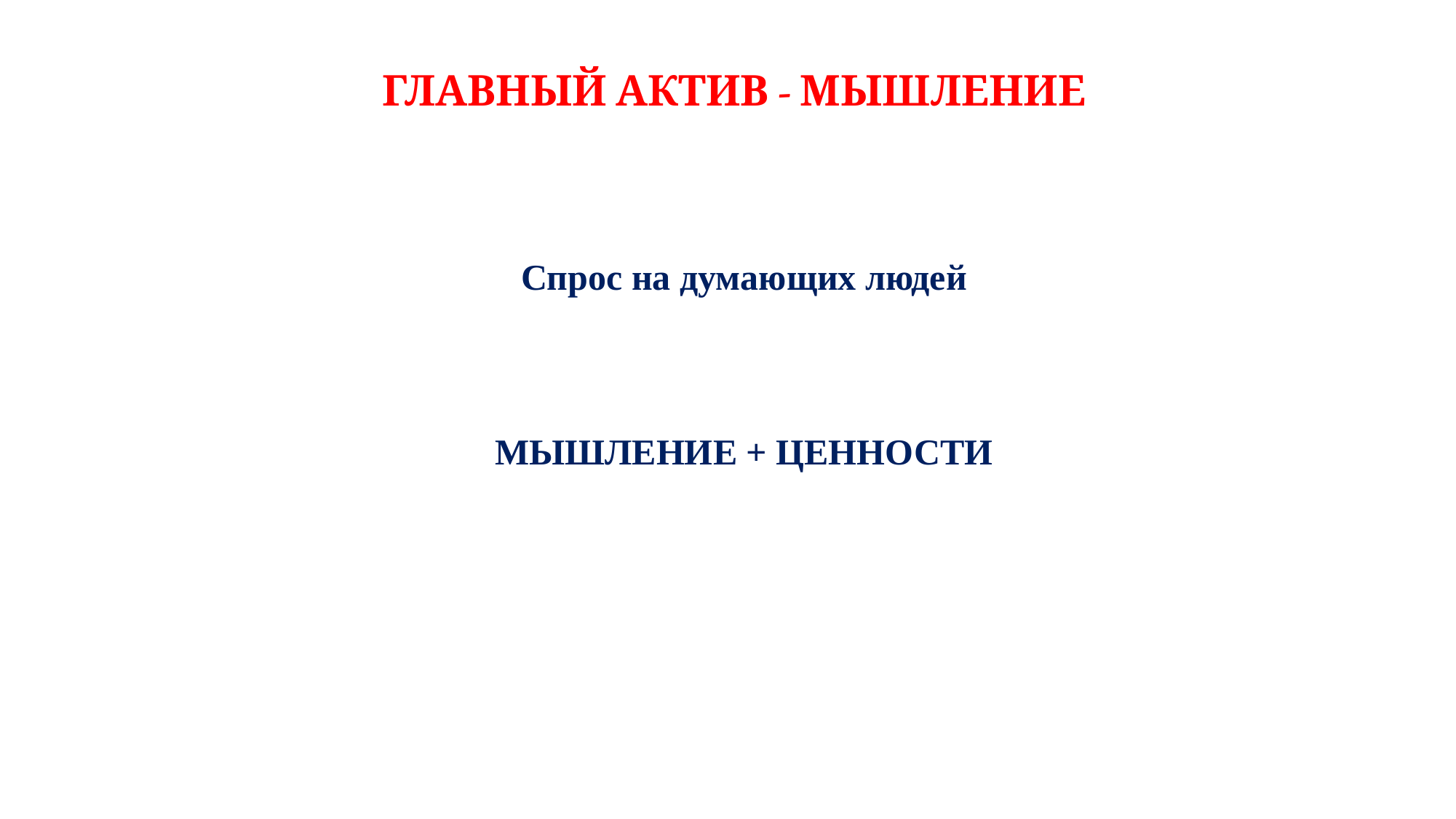

# ГЛАВНЫЙ АКТИВ - МЫШЛЕНИЕ

Спрос на думающих людей

МЫШЛЕНИЕ + ЦЕННОСТИ